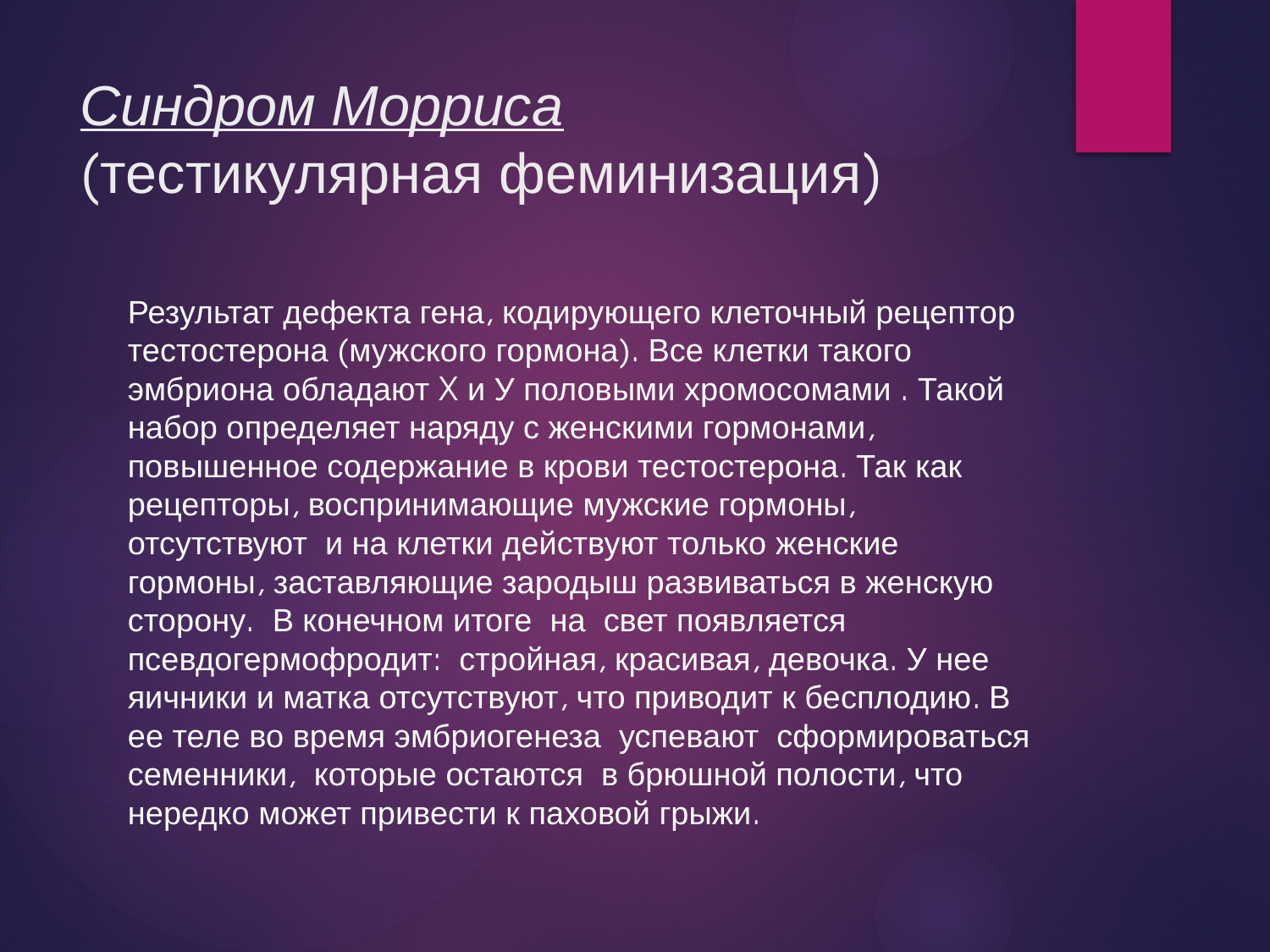

# Синдром Морриса (тестикулярная феминизация)
Результат дефекта гена, кодирующего клеточный рецептор тестостерона (мужского гормона). Все клетки такого эмбриона обладают X и У половыми хромосомами . Такой набор определяет наряду с женскими гормонами, повышенное содержание в крови тестостерона. Так как рецепторы, воспринимающие мужские гормоны, отсутствуют  и на клетки действуют только женские гормоны, заставляющие зародыш развиваться в женскую сторону.  В конечном итоге  на  свет появляется псевдогермофродит:  стройная, красивая, девочка. У нее яичники и матка отсутствуют, что приводит к бесплодию. В  ее теле во время эмбриогенеза  успевают  сформироваться семенники,  которые остаются  в брюшной полости, что нередко может привести к паховой грыжи.